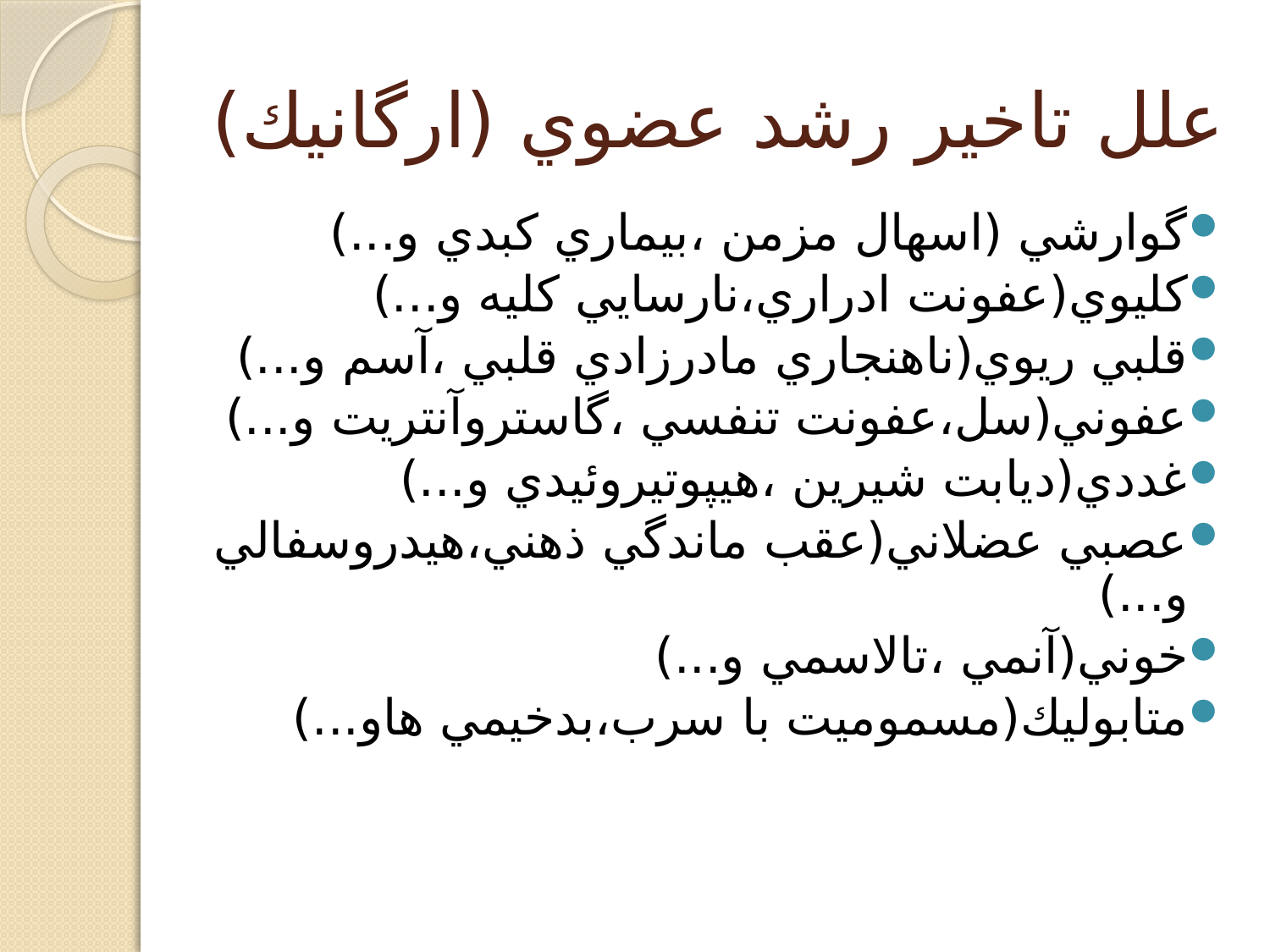

# علل تاخير رشد عضوي (ارگانيك)
گوارشي (اسهال مزمن ،بيماري كبدي و...)
كليوي(عفونت ادراري،نارسايي كليه و...)
قلبي ريوي(ناهنجاري مادرزادي قلبي ،آسم و...)
عفوني(سل،عفونت تنفسي ،گاستروآنتريت و...)
غددي(ديابت شيرين ،هيپوتيروئيدي و...)
عصبي عضلاني(عقب ماندگي ذهني،هيدروسفالي و...)
خوني(آنمي ،تالاسمي و...)
متابوليك(مسموميت با سرب،بدخيمي هاو...)